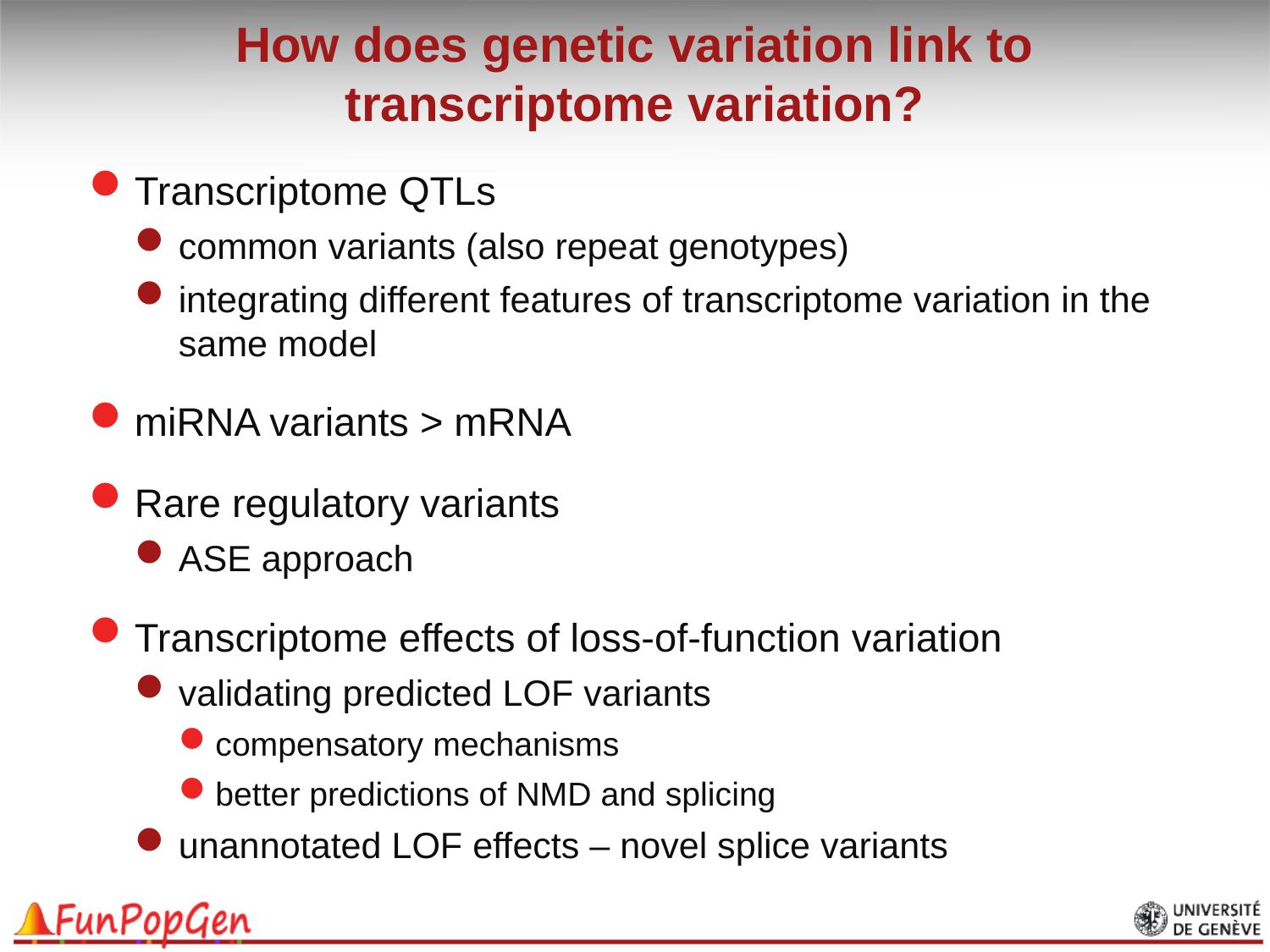

# How does genetic variation link to transcriptome variation?
Transcriptome QTLs
common variants (also repeat genotypes)
integrating different features of transcriptome variation in the same model
miRNA variants > mRNA
Rare regulatory variants
ASE approach
Transcriptome effects of loss-of-function variation
validating predicted LOF variants
compensatory mechanisms
better predictions of NMD and splicing
unannotated LOF effects – novel splice variants